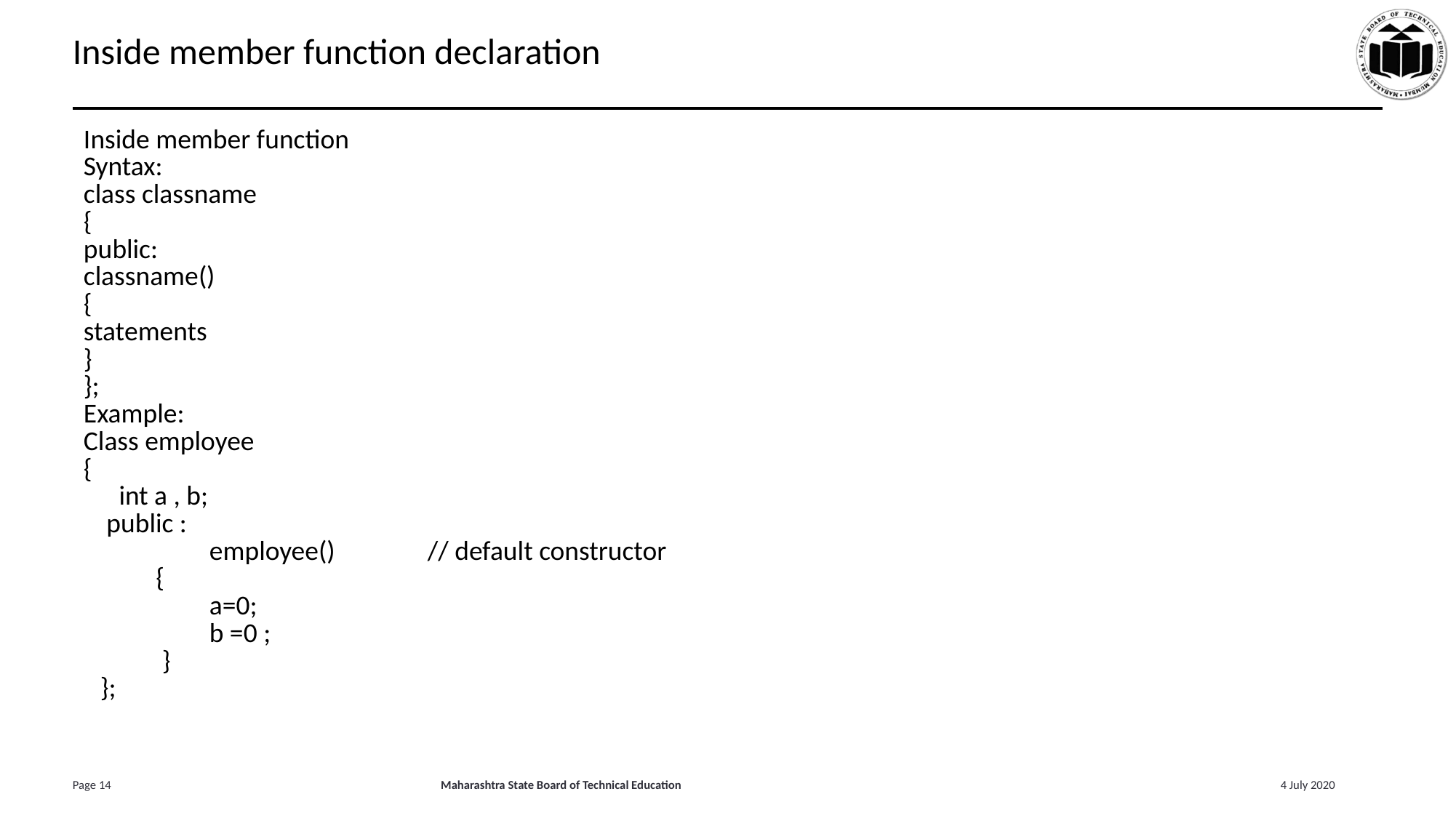

# Inside member function declaration
| Inside member function Syntax: class classname { public: classname() { statements } }; Example: Class employee { int a , b; public : employee() // default constructor { a=0; b =0 ; } }; |
| --- |